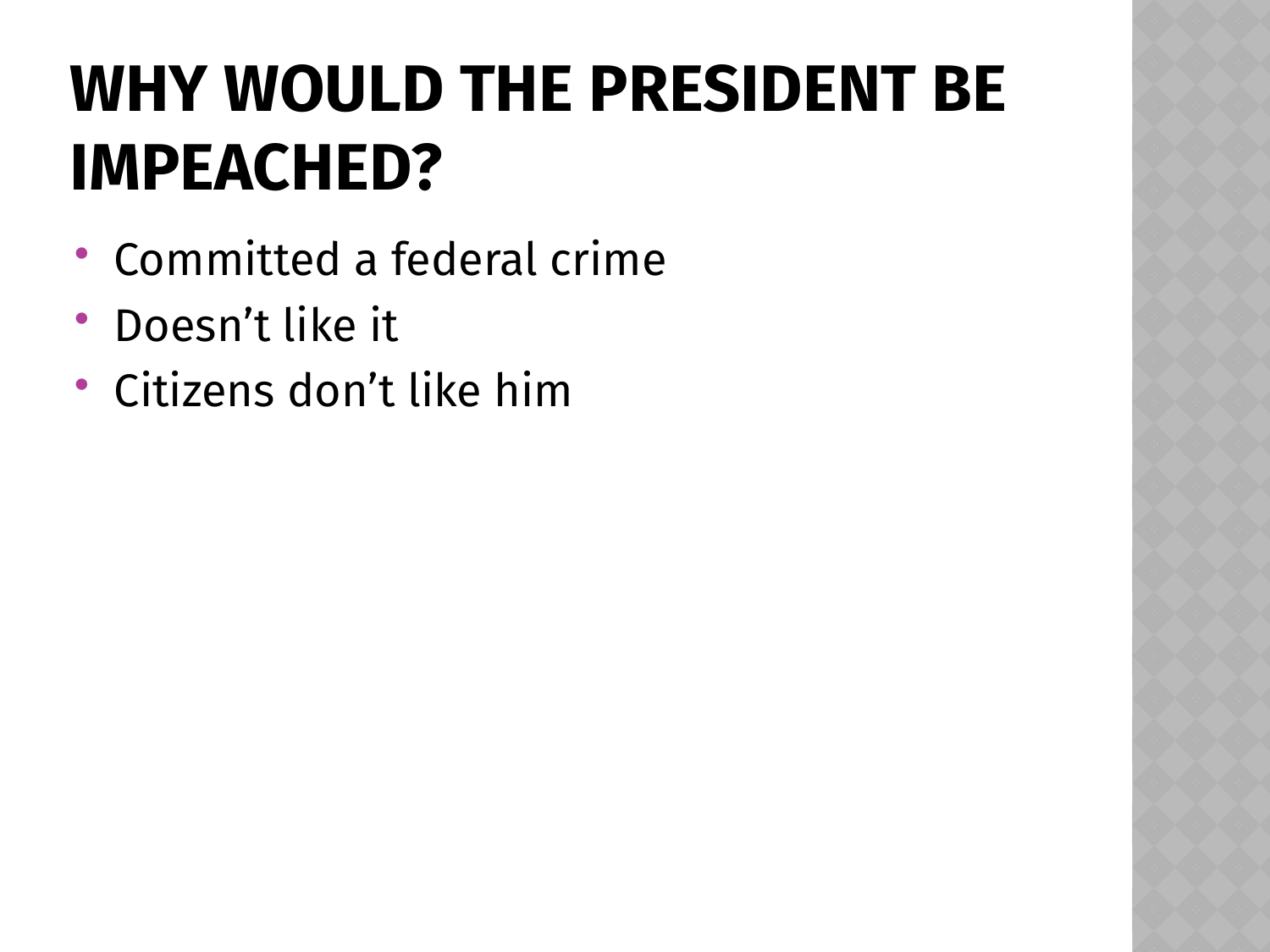

# Why would the president be impeached?
Committed a federal crime
Doesn’t like it
Citizens don’t like him